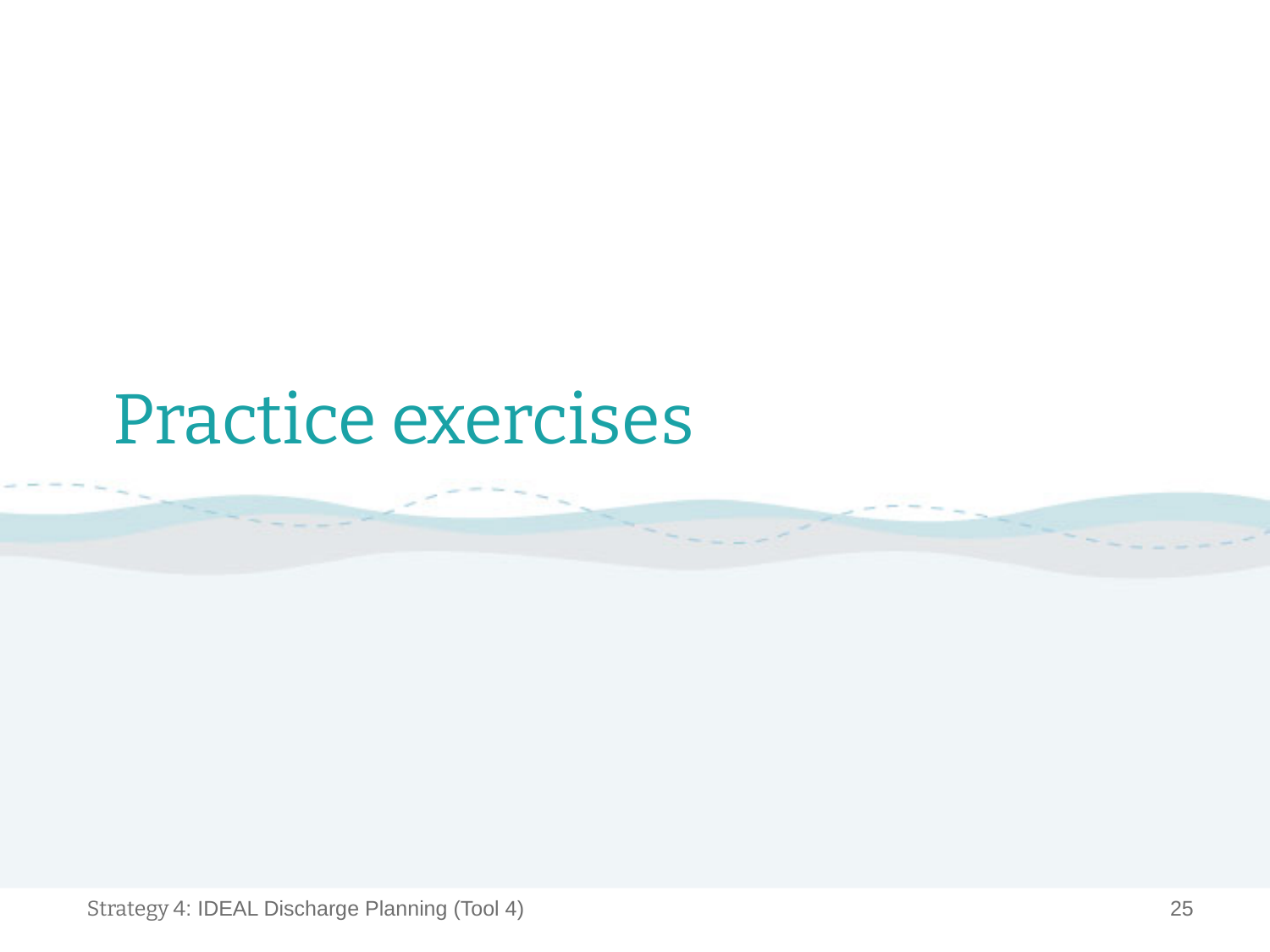

# Practice exercises
Strategy 4: IDEAL Discharge Planning (Tool 4)
25